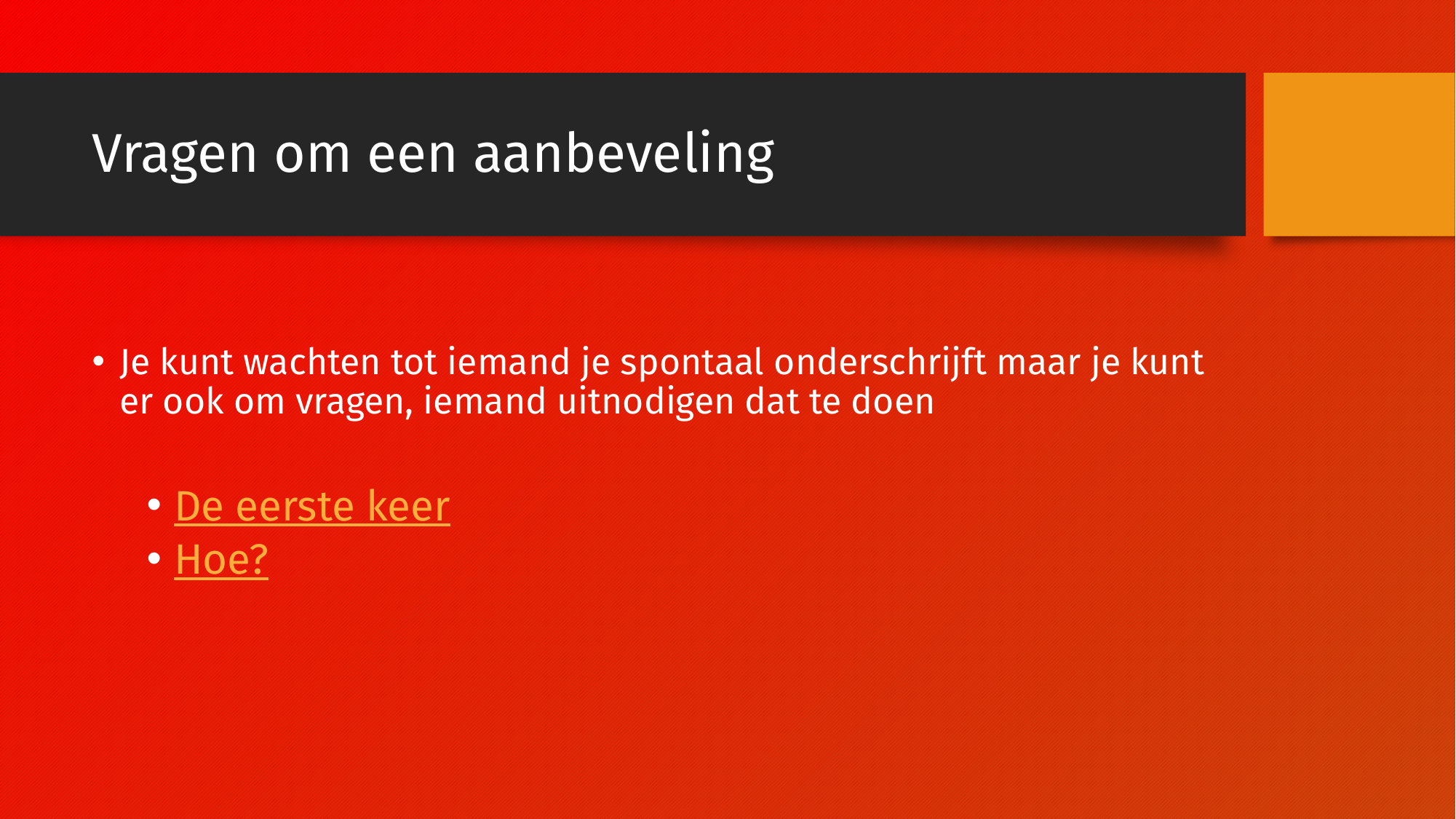

# Vragen om een aanbeveling

Je kunt wachten tot iemand je spontaal onderschrijft maar je kunt er ook om vragen, iemand uitnodigen dat te doen

De eerste keer
Hoe?